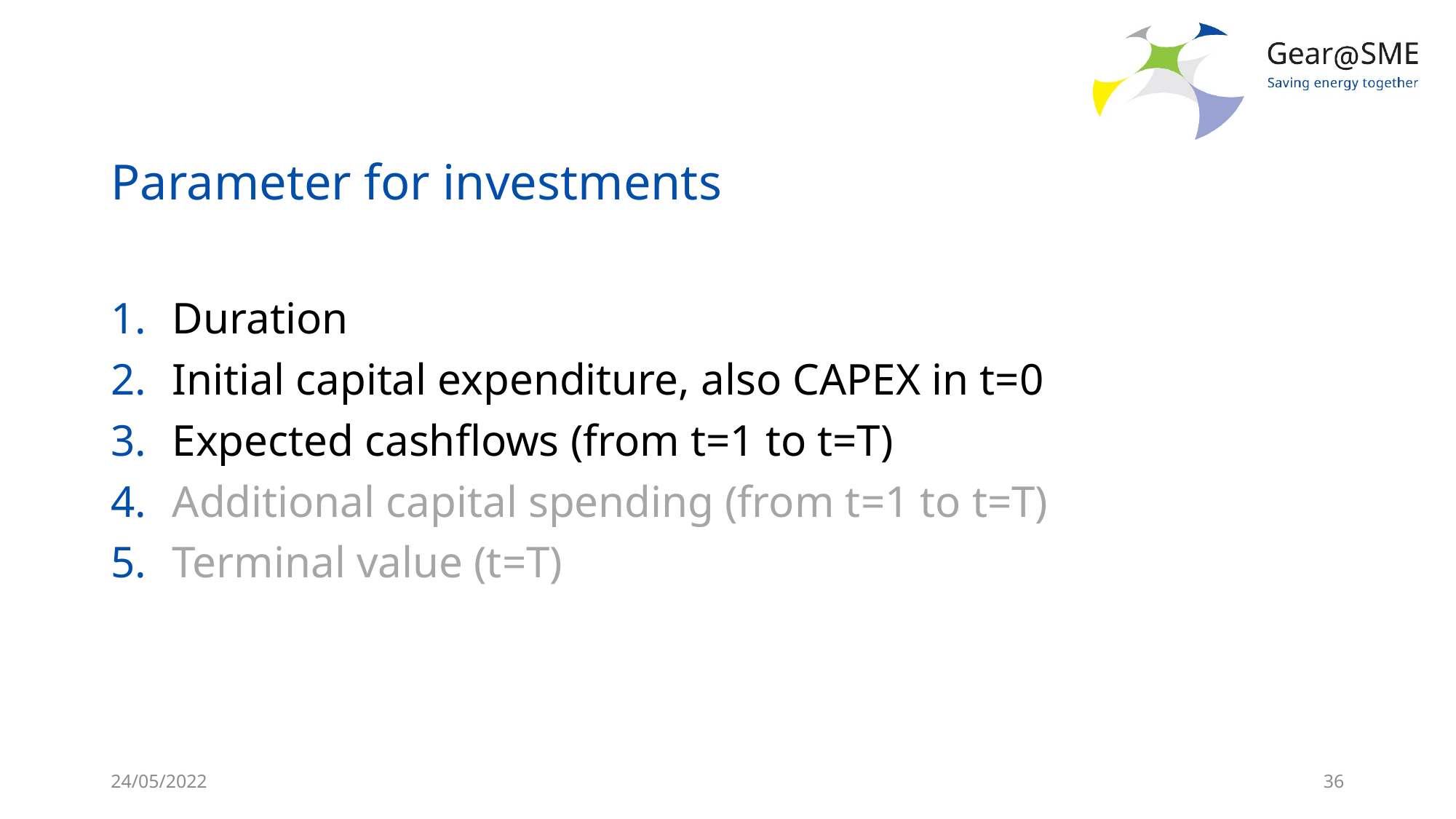

# Parameter for investments

Duration
Initial capital expenditure, also CAPEX in t=0
Expected cashflows (from t=1 to t=T)
Additional capital spending (from t=1 to t=T)
Terminal value (t=T)

24/05/2022
36